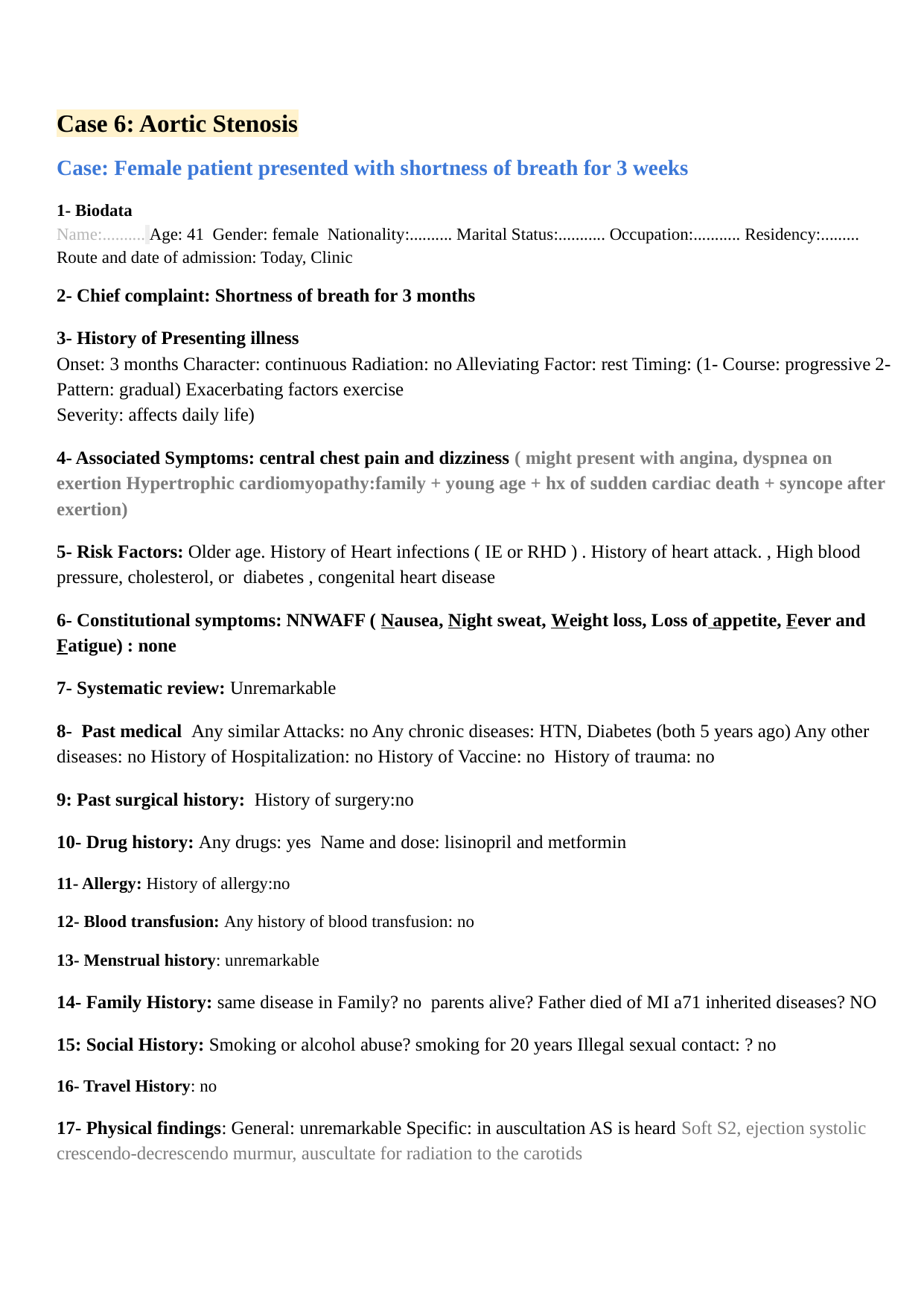

Case 6: Aortic Stenosis

Case: Female patient presented with shortness of breath for 3 weeks
sad you found it good job NERD
1- Biodata
Name:.......... Age: 41  Gender: female  Nationality:.......... Marital Status:........... Occupation:........... Residency:......... Route and date of admission: Today, Clinic
sad you found it good job NERD
2- Chief complaint: Shortness of breath for 3 months
sad you found it good job NERD
3- History of Presenting illness
Onset: 3 months Character: continuous Radiation: no Alleviating Factor: rest Timing: (1- Course: progressive 2- Pattern: gradual) Exacerbating factors exercise
Severity: affects daily life)
sad you found it good job NERD
4- Associated Symptoms: central chest pain and dizziness ( might present with angina, dyspnea on exertion Hypertrophic cardiomyopathy:family + young age + hx of sudden cardiac death + syncope after exertion)
sad you found it good job NERD
5- Risk Factors: Older age. History of Heart infections ( IE or RHD ) . History of heart attack. , High blood pressure, cholesterol, or  diabetes , congenital heart disease
sad you found it good job NERD
6- Constitutional symptoms: NNWAFF ( Nausea, Night sweat, Weight loss, Loss of appetite, Fever and Fatigue) : none
sad you found it good job NERD
7- Systematic review: Unremarkable
sad you found it good job NERD
8-  Past medical  Any similar Attacks: no Any chronic diseases: HTN, Diabetes (both 5 years ago) Any other diseases: no History of Hospitalization: no History of Vaccine: no  History of trauma: no
sad you found it good job NERD
9: Past surgical history:  History of surgery:no
sad you found it good job NERD
10- Drug history: Any drugs: yes  Name and dose: lisinopril and metformin
sad you found it good job NERD
11- Allergy: History of allergy:no
sad you found it good job NERD
12- Blood transfusion: Any history of blood transfusion: no
sad you found it good job NERD
13- Menstrual history: unremarkable
sad you found it good job NERD
14- Family History: same disease in Family? no  parents alive? Father died of MI a71 inherited diseases? NO
sad you found it good job NERD
15: Social History: Smoking or alcohol abuse? smoking for 20 years Illegal sexual contact: ? no
sad you found it good job NERD
16- Travel History: no
sad you found it good job NERD
17- Physical findings: General: unremarkable Specific: in auscultation AS is heard Soft S2, ejection systolic crescendo-decrescendo murmur, auscultate for radiation to the carotids
sad you